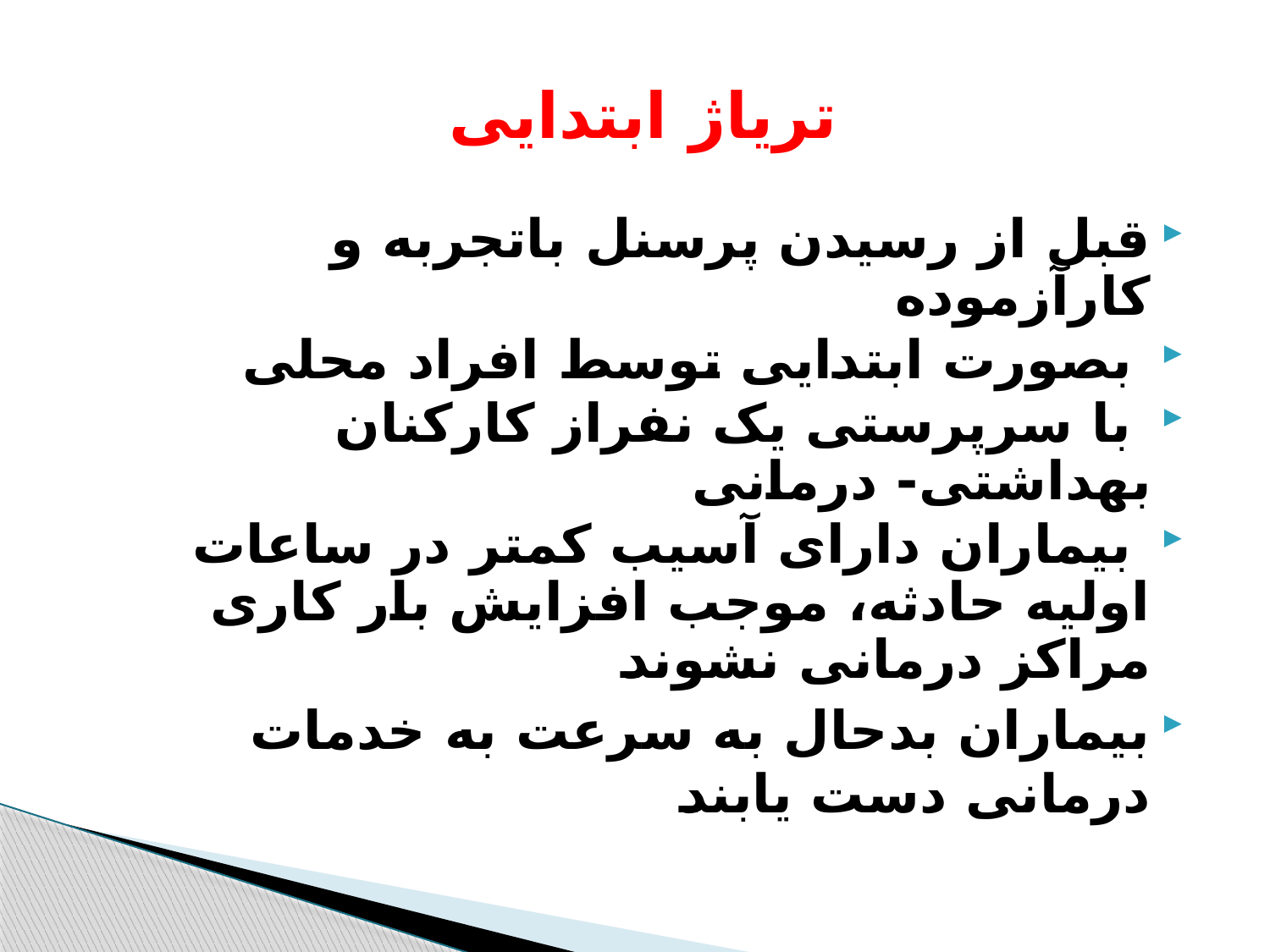

# تریاژ ابتدایی
قبل از رسیدن پرسنل باتجربه و کارآزموده
 بصورت ابتدایی توسط افراد محلی
 با سرپرستی یک نفراز کارکنان بهداشتی- درمانی
 بیماران دارای آسیب کمتر در ساعات اولیه حادثه، موجب افزایش بار کاری مراکز درمانی نشوند
بیماران بدحال به سرعت به خدمات درمانی دست یابند